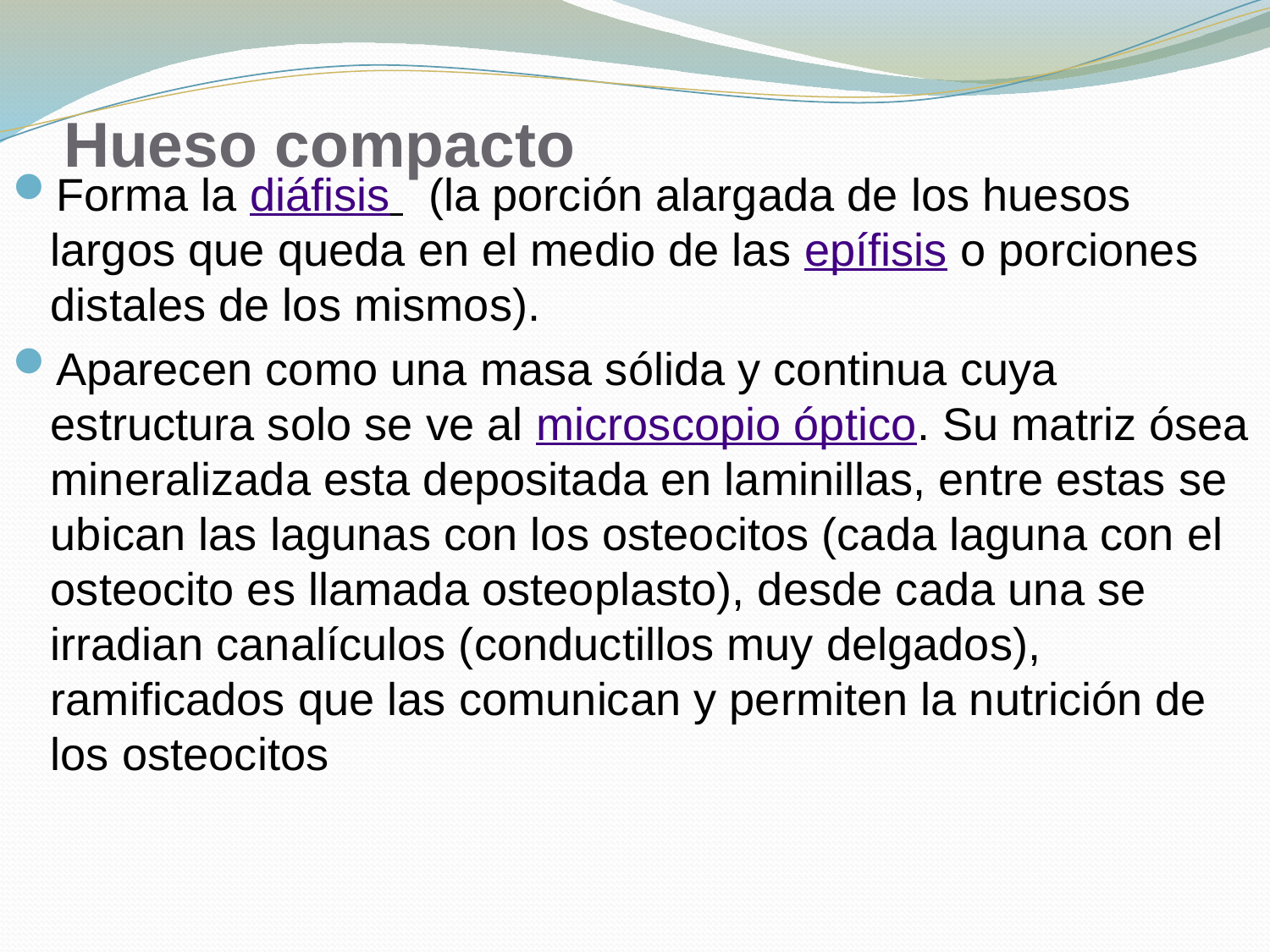

# Hueso compacto
Forma la diáfisis   (la porción alargada de los huesos largos que queda en el medio de las epífisis o porciones distales de los mismos).
Aparecen como una masa sólida y continua cuya estructura solo se ve al microscopio óptico. Su matriz ósea mineralizada esta depositada en laminillas, entre estas se ubican las lagunas con los osteocitos (cada laguna con el osteocito es llamada osteoplasto), desde cada una se irradian canalículos (conductillos muy delgados), ramificados que las comunican y permiten la nutrición de los osteocitos